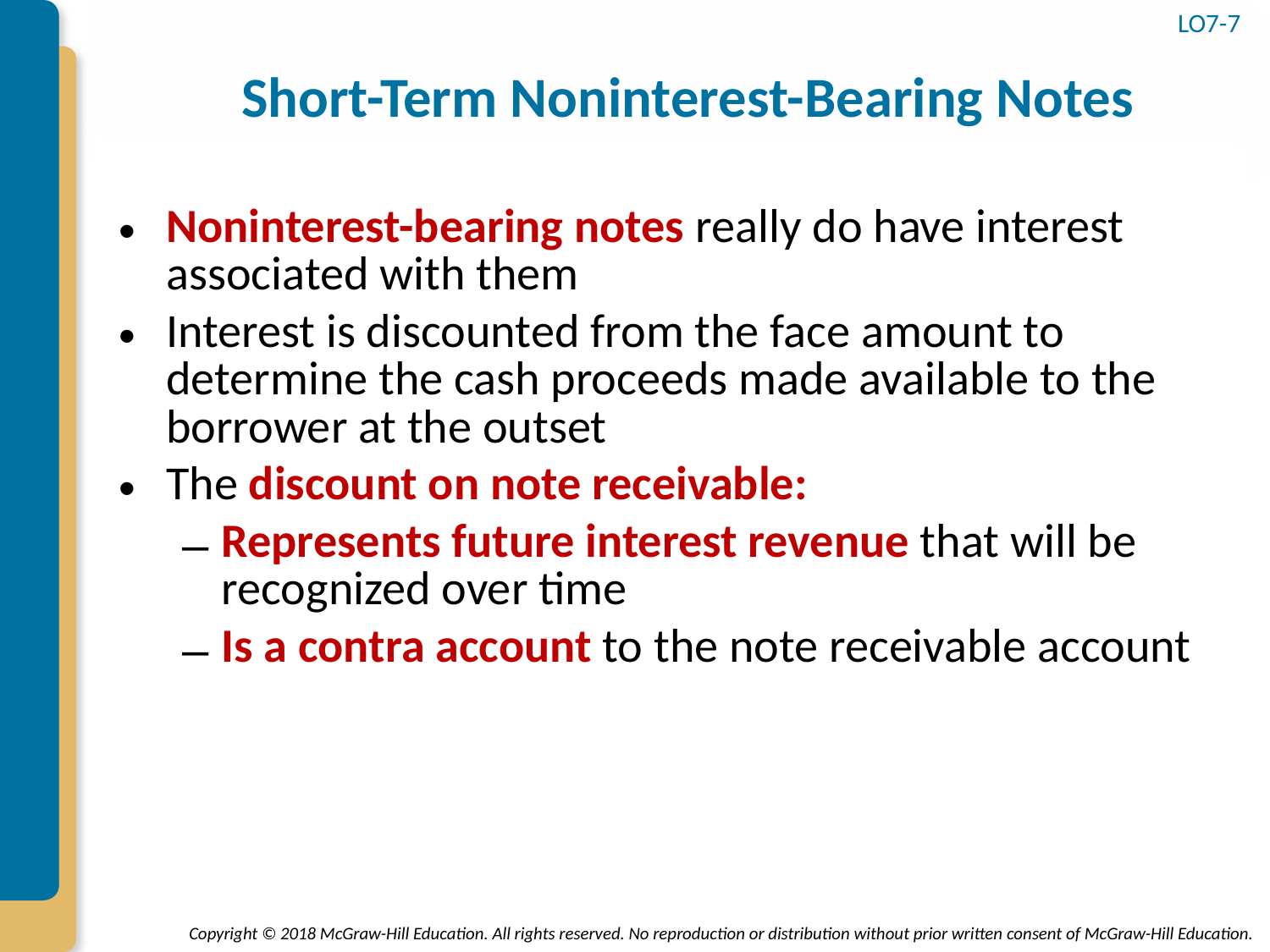

# Short-Term Noninterest-Bearing Notes
LO7-7
Noninterest-bearing notes really do have interest associated with them
Interest is discounted from the face amount to determine the cash proceeds made available to the borrower at the outset
The discount on note receivable:
Represents future interest revenue that will be recognized over time
Is a contra account to the note receivable account